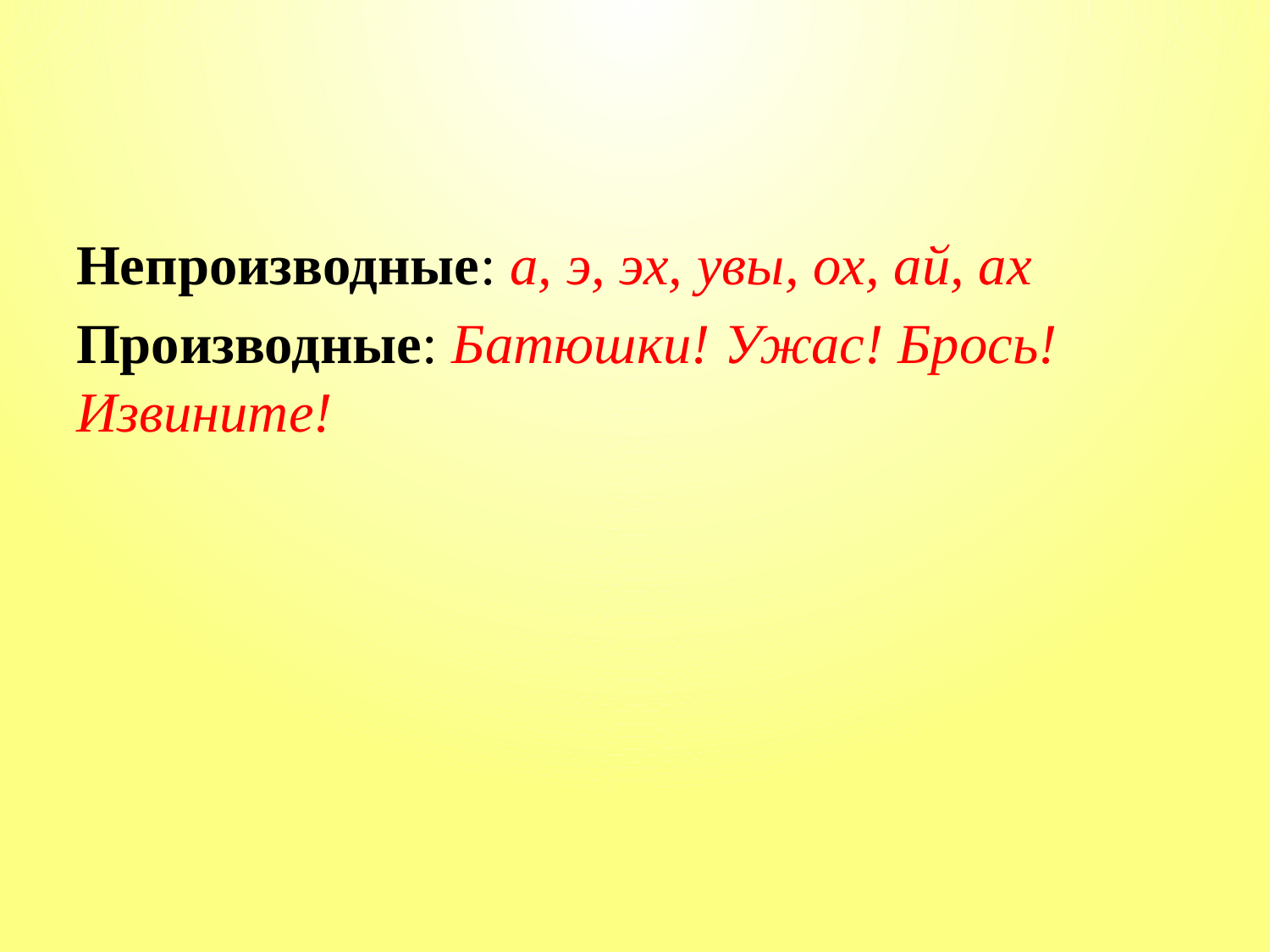

#
Непроизводные: а, э, эх, увы, ох, ай, ах
Производные: Батюшки! Ужас! Брось! Извините!